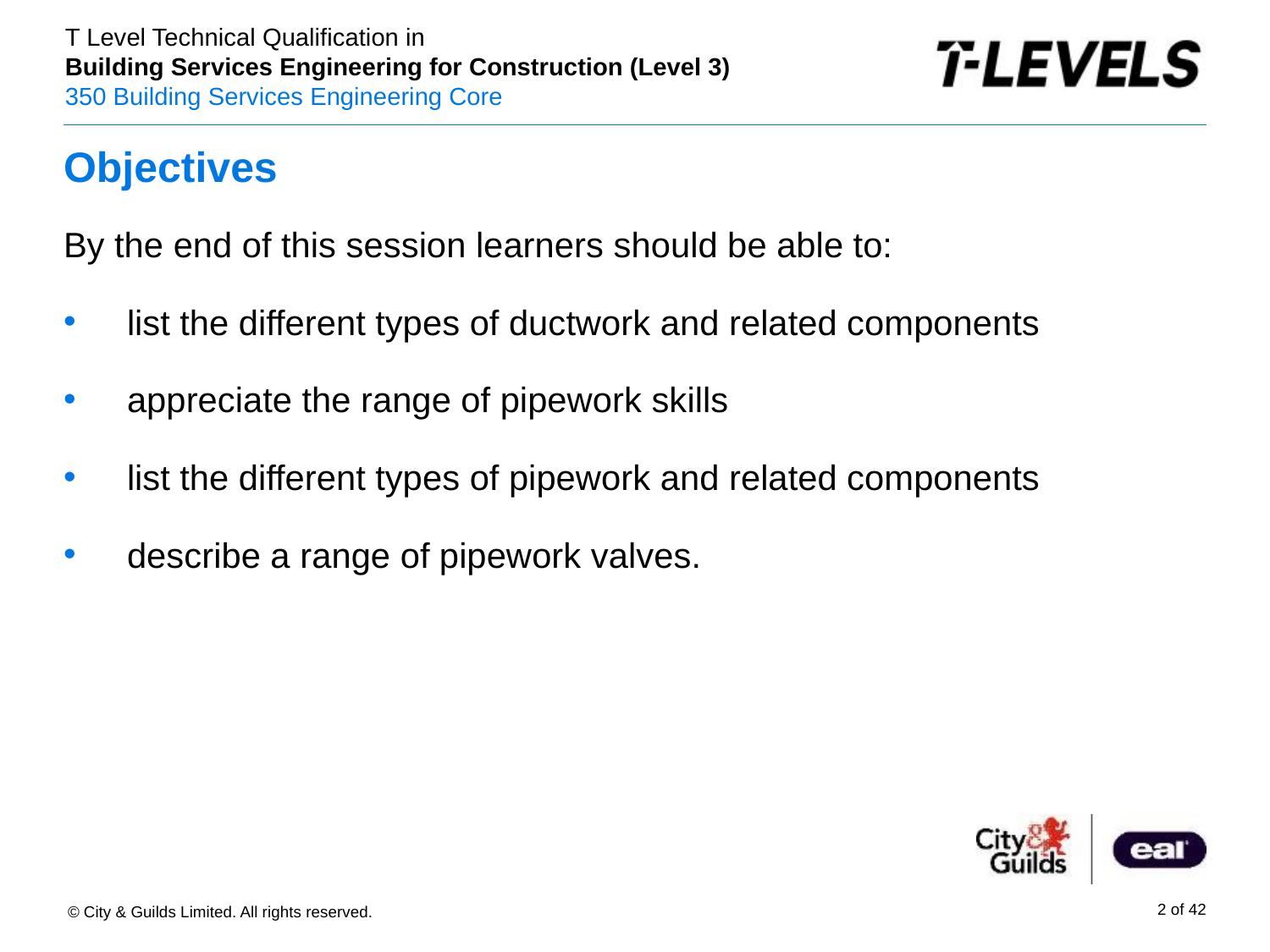

# Objectives
By the end of this session learners should be able to:
list the different types of ductwork and related components
appreciate the range of pipework skills
list the different types of pipework and related components
describe a range of pipework valves.